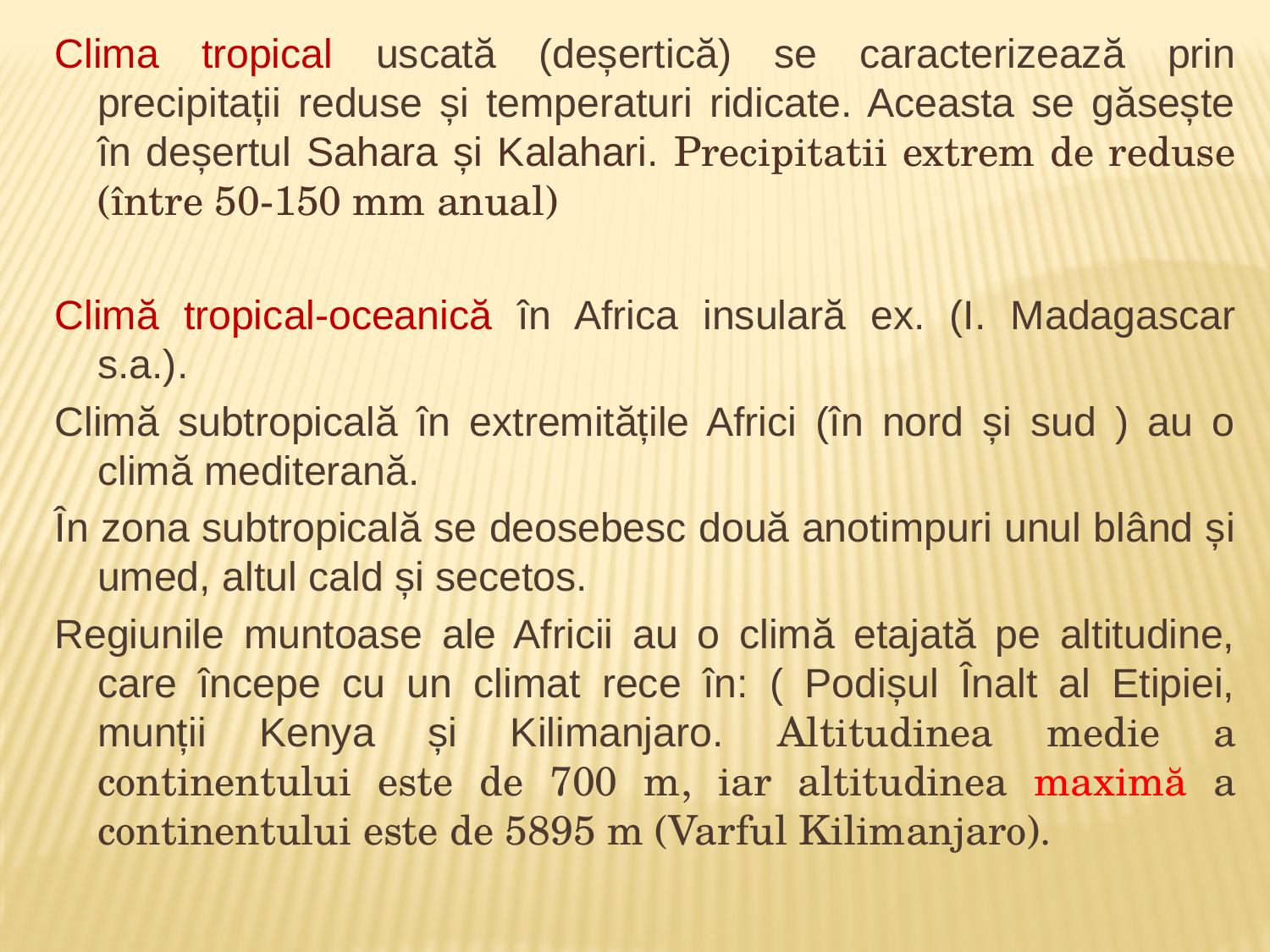

Clima tropical uscată (deșertică) se caracterizează prin precipitații reduse și temperaturi ridicate. Aceasta se găsește în deșertul Sahara și Kalahari. Precipitatii extrem de reduse (între 50-150 mm anual)

Climă tropical-oceanică în Africa insulară ex. (I. Madagascar s.a.).
Climă subtropicală în extremitățile Africi (în nord și sud ) au o climă mediterană.
În zona subtropicală se deosebesc două anotimpuri unul blând și umed, altul cald și secetos.
Regiunile muntoase ale Africii au o climă etajată pe altitudine, care începe cu un climat rece în: ( Podișul Înalt al Etipiei, munții Kenya și Kilimanjaro. Altitudinea medie a continentului este de 700 m, iar altitudinea maximă a continentului este de 5895 m (Varful Kilimanjaro).